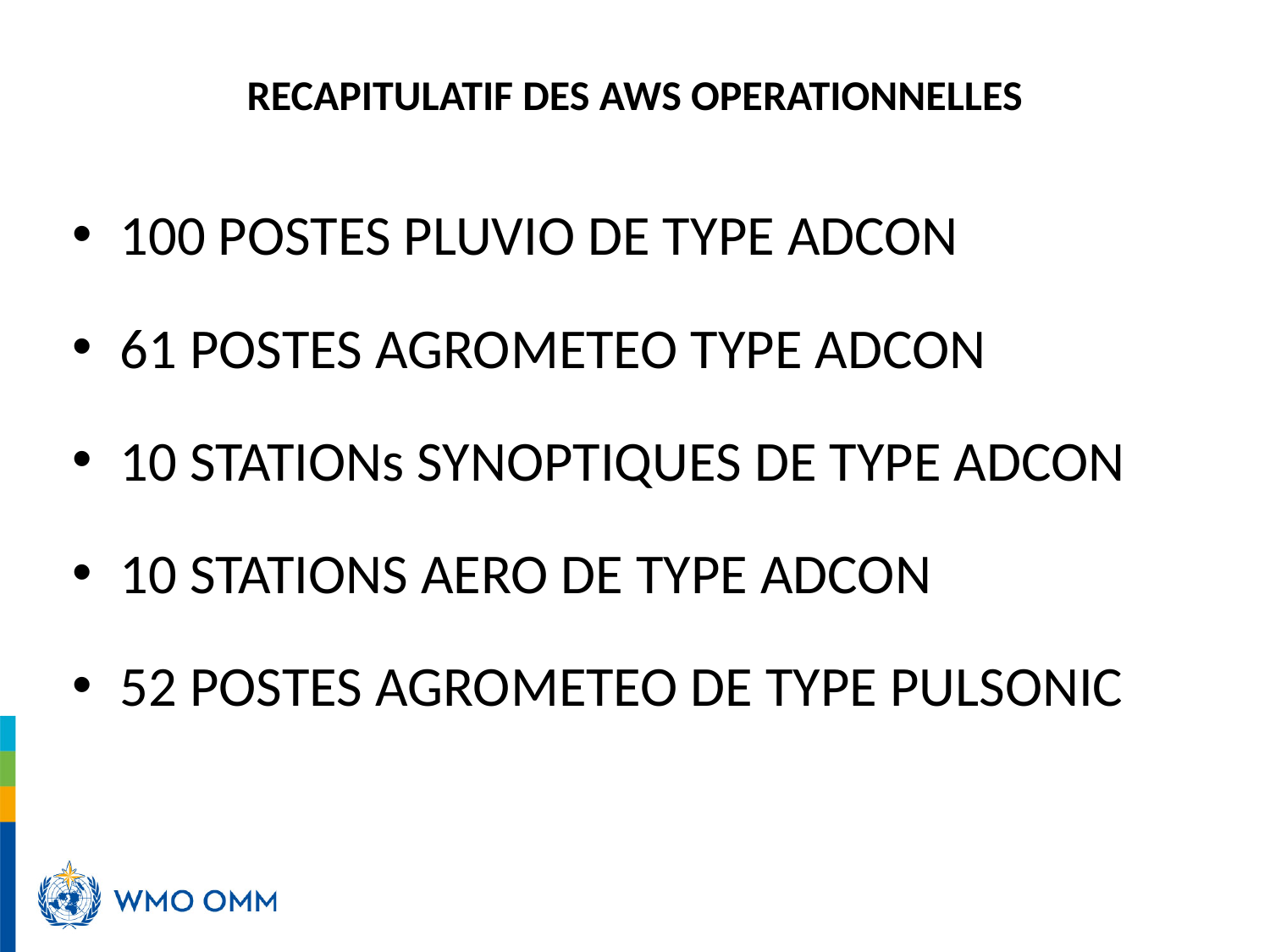

# RECAPITULATIF DES AWS OPERATIONNELLES
100 POSTES PLUVIO DE TYPE ADCON
61 POSTES AGROMETEO TYPE ADCON
10 STATIONs SYNOPTIQUES DE TYPE ADCON
10 STATIONS AERO DE TYPE ADCON
52 POSTES AGROMETEO DE TYPE PULSONIC